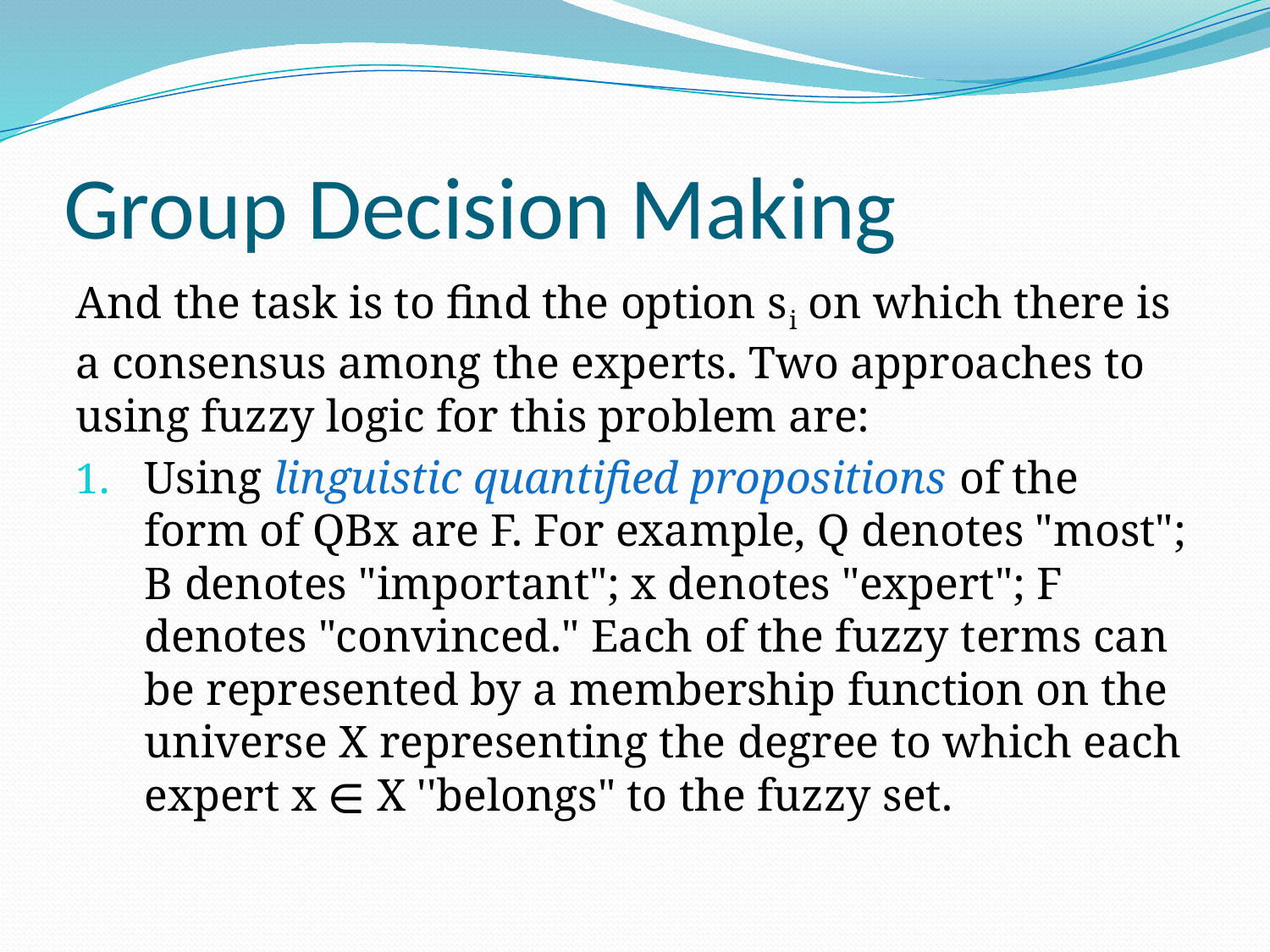

# Group Decision Making
And the task is to find the option si on which there is a consensus among the experts. Two approaches to using fuzzy logic for this problem are:
Using linguistic quantified propositions of the form of QBx are F. For example, Q denotes "most"; B denotes "important"; x denotes "expert"; F denotes "convinced." Each of the fuzzy terms can be represented by a membership function on the universe X representing the degree to which each expert x ∊ X ''belongs" to the fuzzy set.